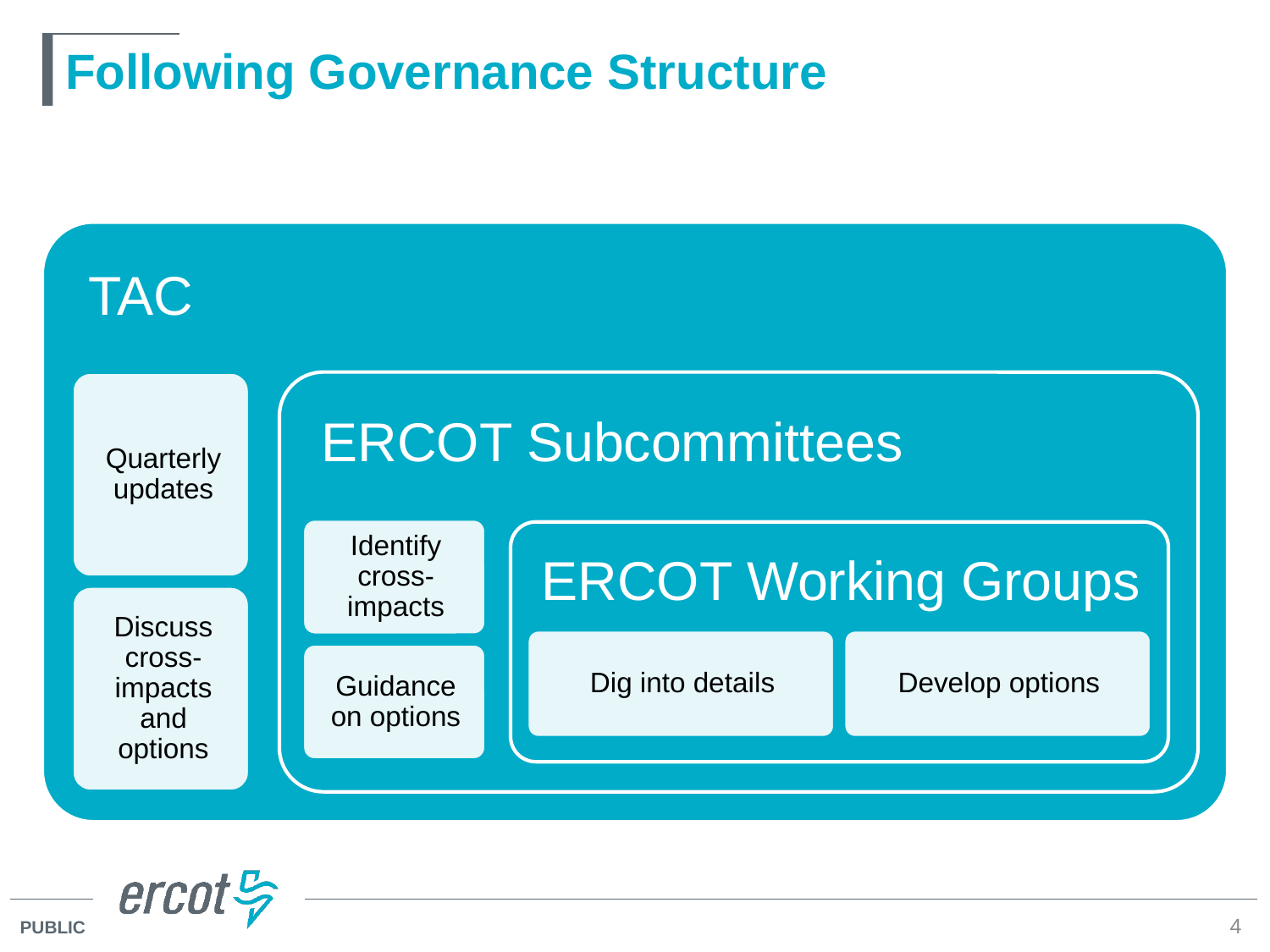

# Following Governance Structure
TAC
Quarterly updates
Discuss cross-impacts and options
ERCOT Subcommittees
Identify cross-impacts
Guidance on options
ERCOT Working Groups
Dig into details
Develop options
4